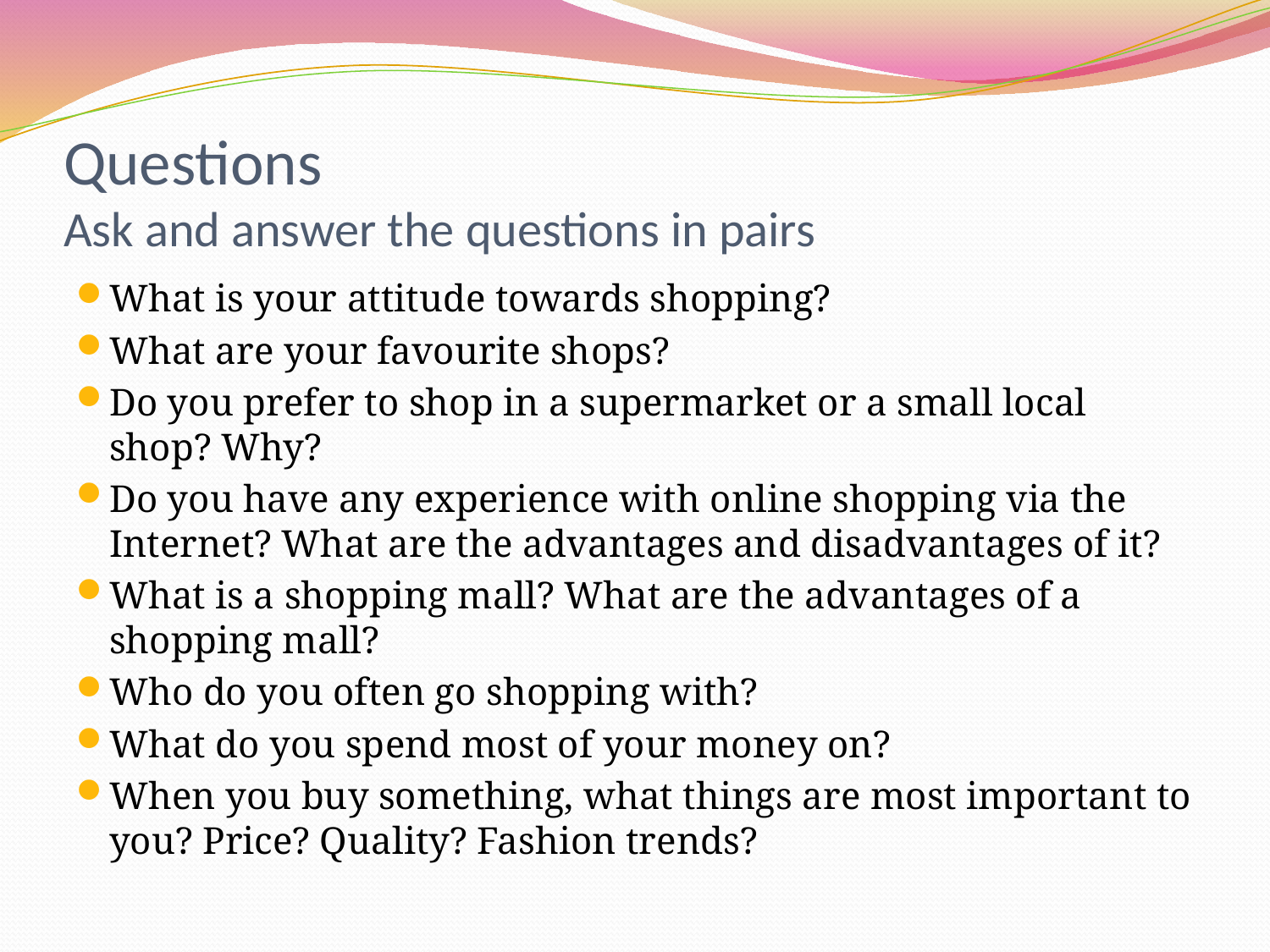

# Questions Ask and answer the questions in pairs
What is your attitude towards shopping?
What are your favourite shops?
Do you prefer to shop in a supermarket or a small local shop? Why?
Do you have any experience with online shopping via the Internet? What are the advantages and disadvantages of it?
What is a shopping mall? What are the advantages of a shopping mall?
Who do you often go shopping with?
What do you spend most of your money on?
When you buy something, what things are most important to you? Price? Quality? Fashion trends?